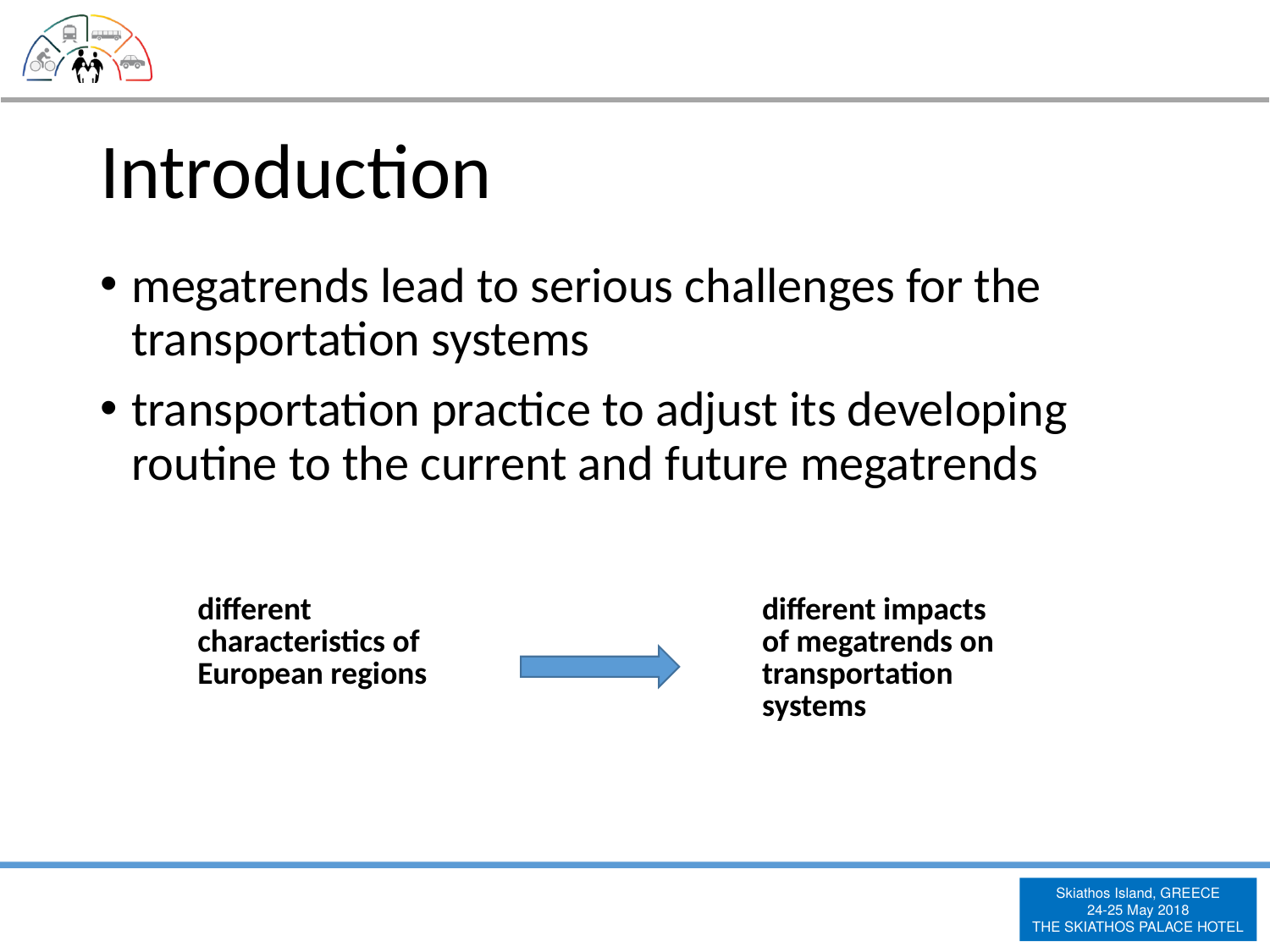

# Introduction
megatrends lead to serious challenges for the transportation systems
transportation practice to adjust its developing routine to the current and future megatrends

| different characteristics of European regions |  | different impacts of megatrends on transportation systems |
| --- | --- | --- |